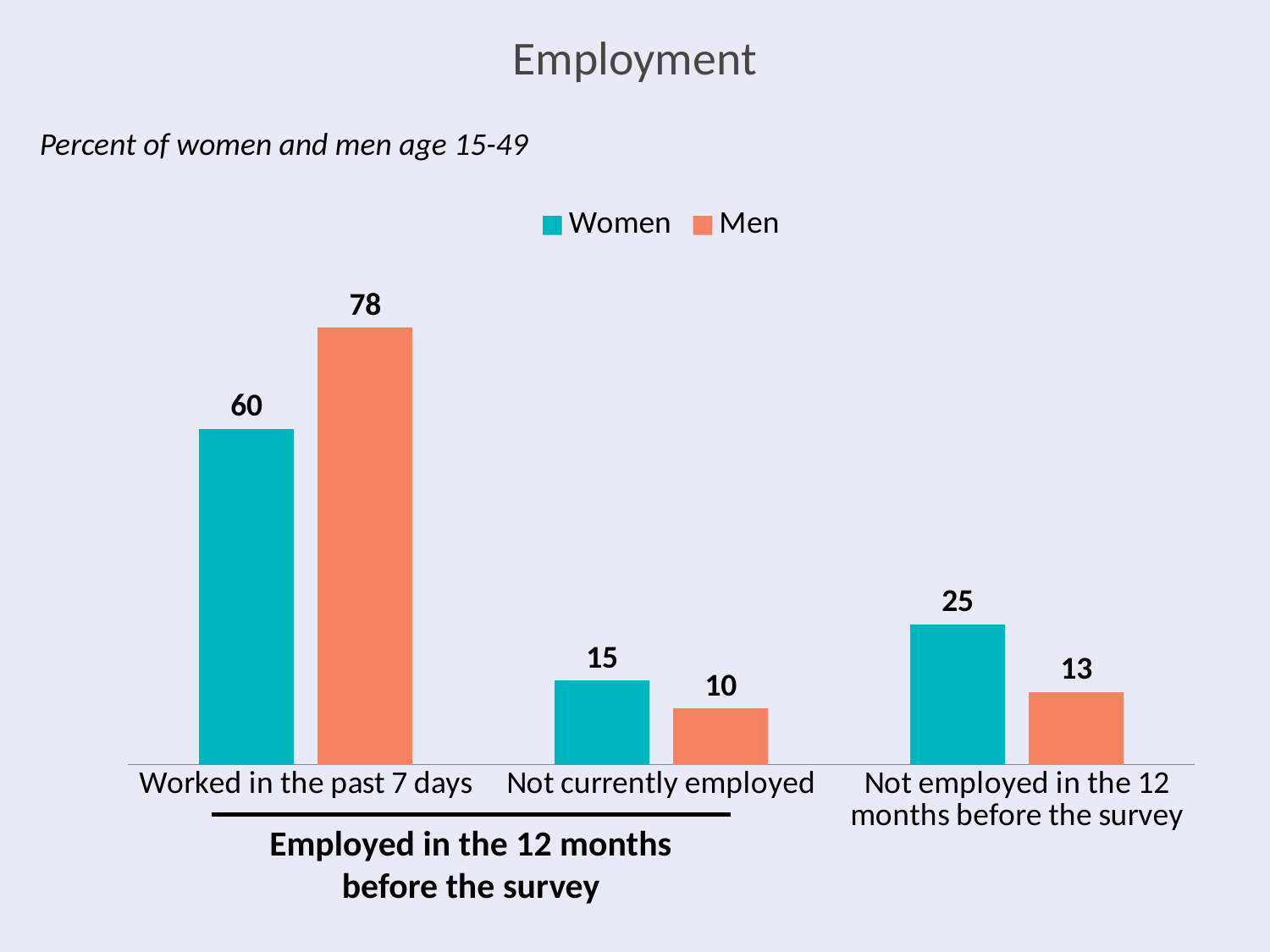

# Employment
Percent of women and men age 15-49

### Chart

| Category | Women | Men |
|---|---|---|
| Worked in the past 7 days | 60.0 | 78.0 |
| Not currently employed | 15.0 | 10.0 |
| Not employed in the 12 months before the survey | 25.0 | 13.0 |
Employed in the 12 months before the survey